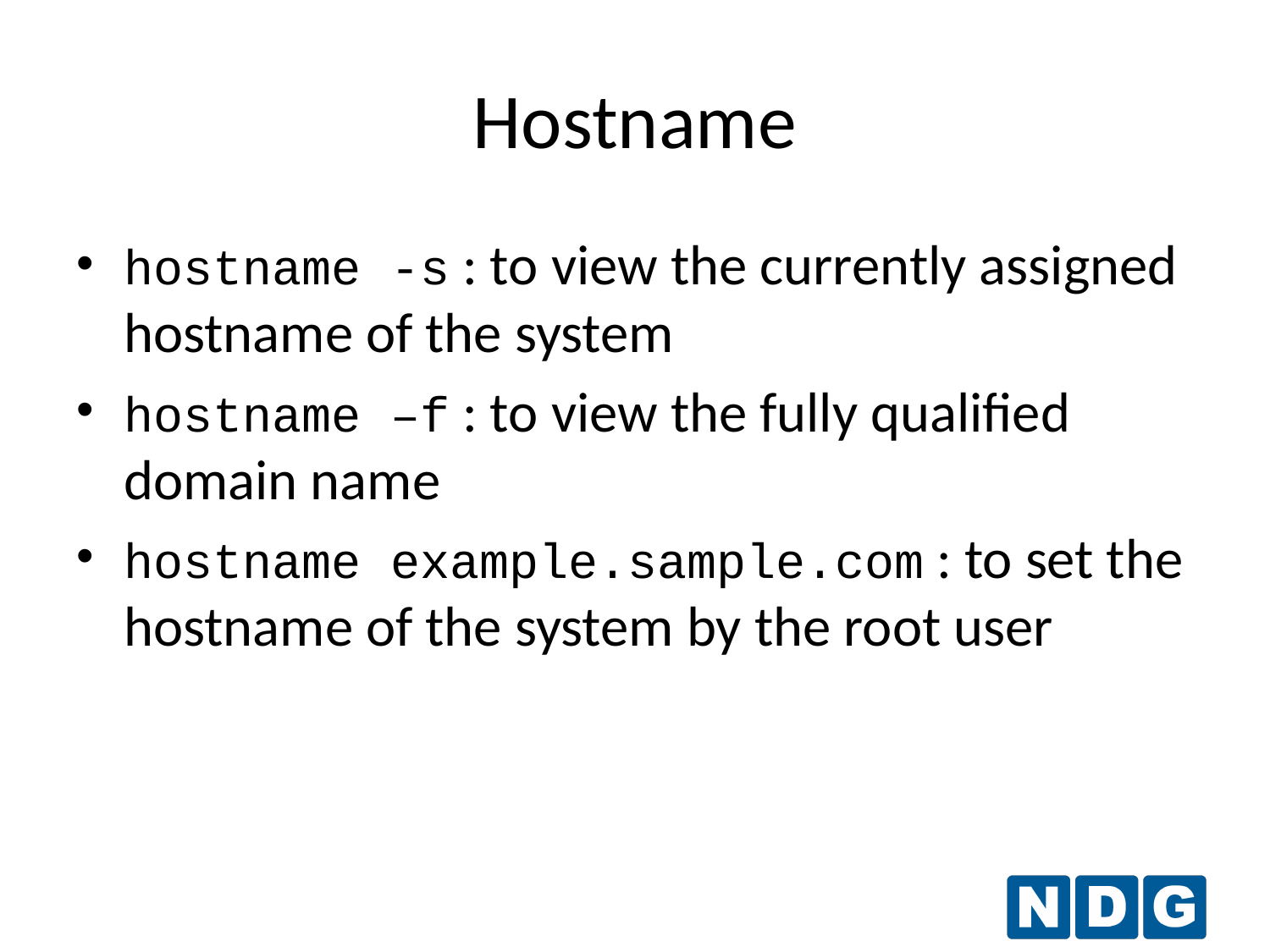

Hostname
hostname -s : to view the currently assigned hostname of the system
hostname –f : to view the fully qualified domain name
hostname example.sample.com : to set the hostname of the system by the root user